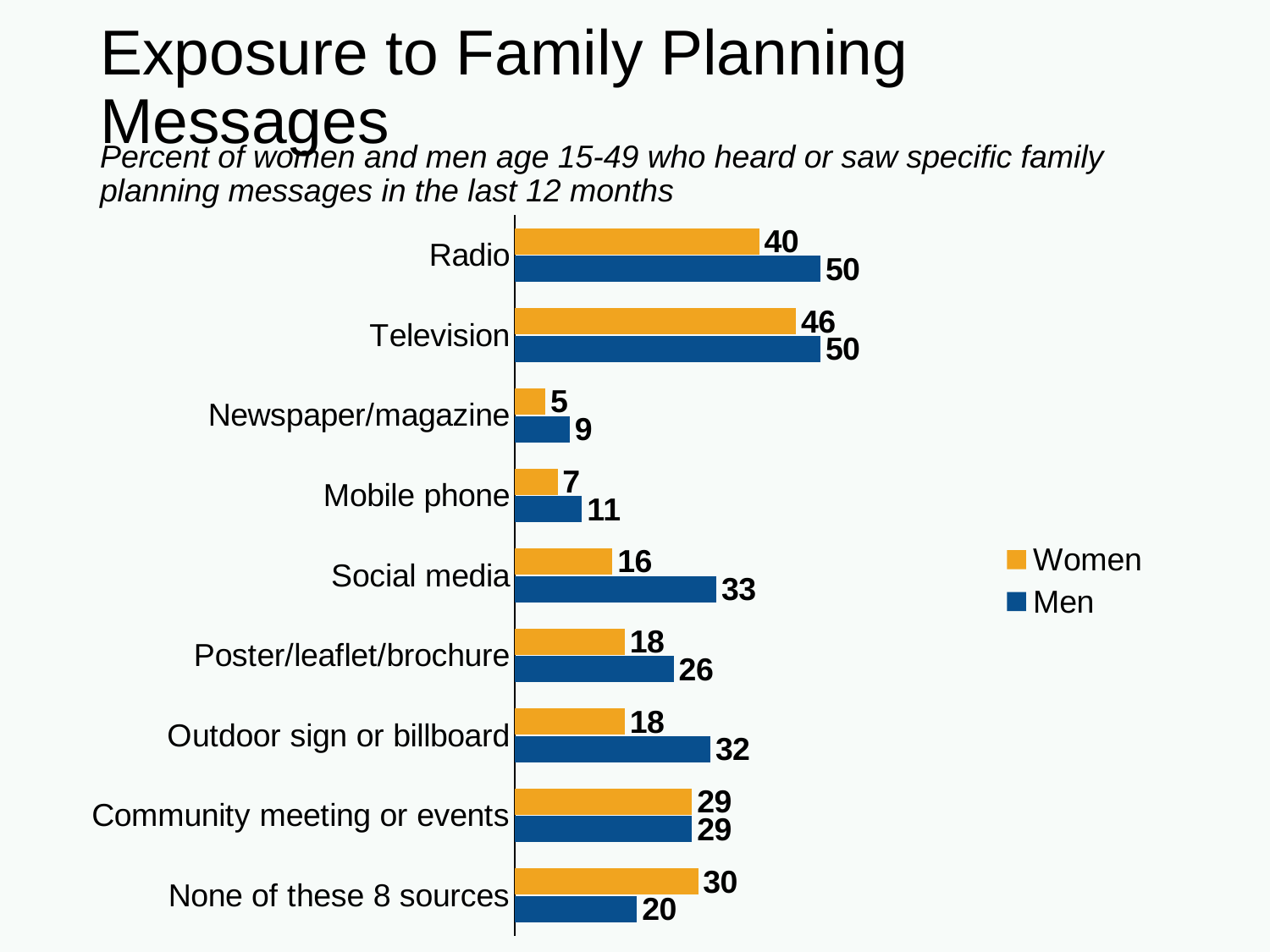

# Exposure to Family Planning Messages
Percent of women and men age 15-49 who heard or saw specific family planning messages in the last 12 months

### Chart

| Category | Men | Women |
|---|---|---|
| None of these 8 sources | 20.0 | 30.0 |
| Community meeting or events | 29.0 | 29.0 |
| Outdoor sign or billboard | 32.0 | 18.0 |
| Poster/leaflet/brochure | 26.0 | 18.0 |
| Social media | 33.0 | 16.0 |
| Mobile phone | 11.0 | 7.0 |
| Newspaper/magazine | 9.0 | 5.0 |
| Television | 50.0 | 46.0 |
| Radio | 50.0 | 40.0 |